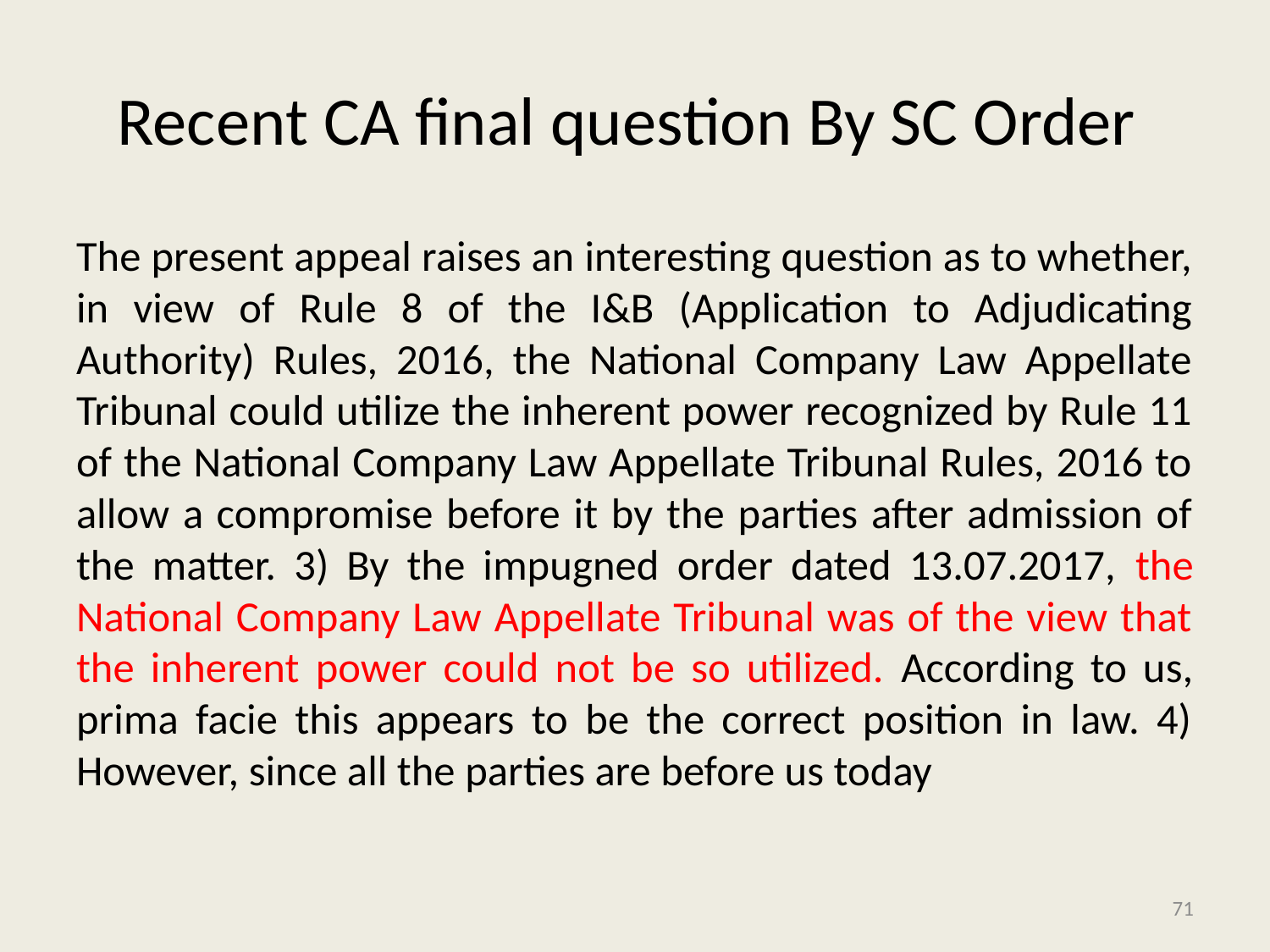

# Recent CA final question By SC Order
The present appeal raises an interesting question as to whether, in view of Rule 8 of the I&B (Application to Adjudicating Authority) Rules, 2016, the National Company Law Appellate Tribunal could utilize the inherent power recognized by Rule 11 of the National Company Law Appellate Tribunal Rules, 2016 to allow a compromise before it by the parties after admission of the matter. 3) By the impugned order dated 13.07.2017, the National Company Law Appellate Tribunal was of the view that the inherent power could not be so utilized. According to us, prima facie this appears to be the correct position in law. 4) However, since all the parties are before us today
71